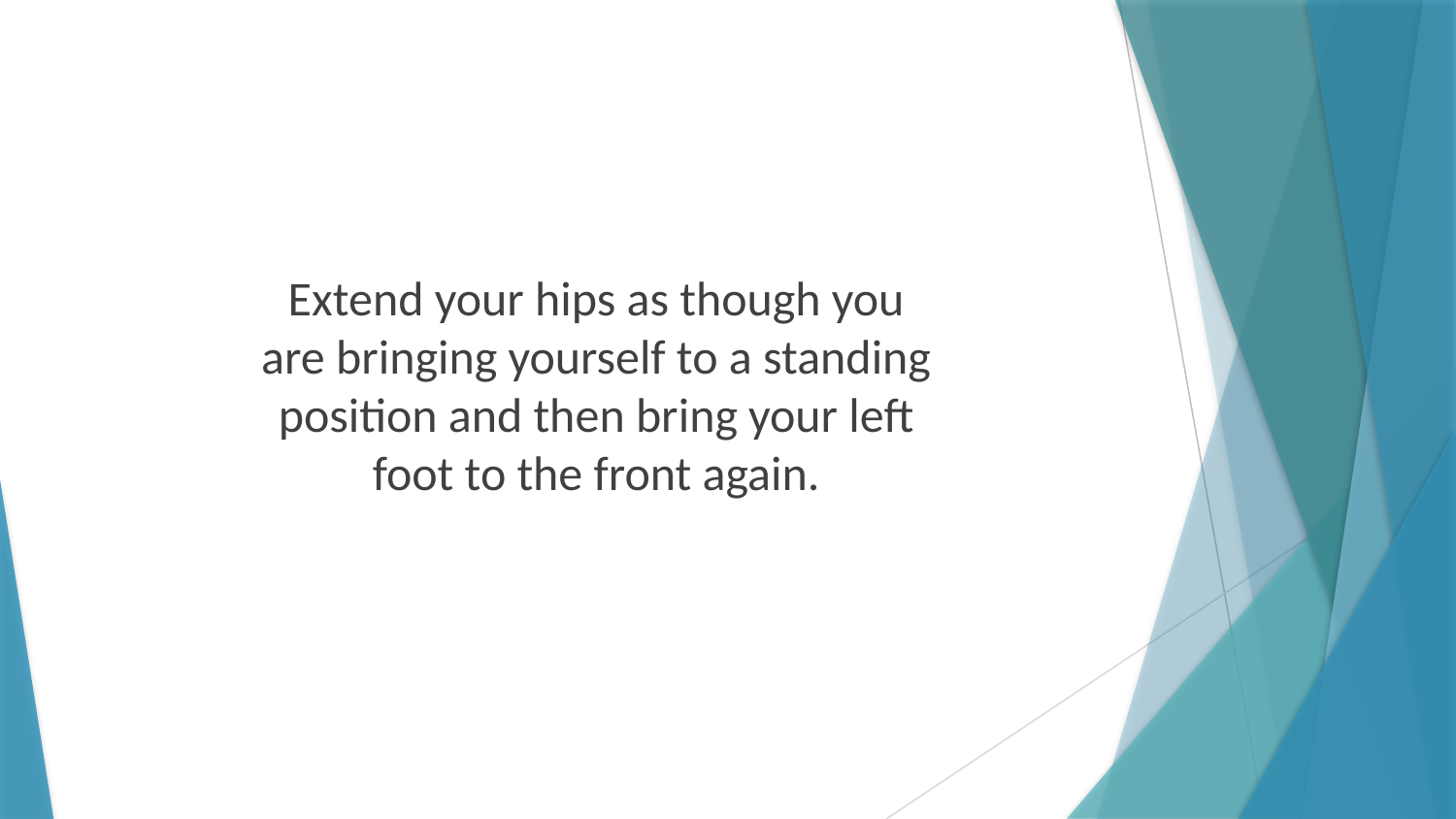

Extend your hips as though you are bringing yourself to a standing position and then bring your left foot to the front again.